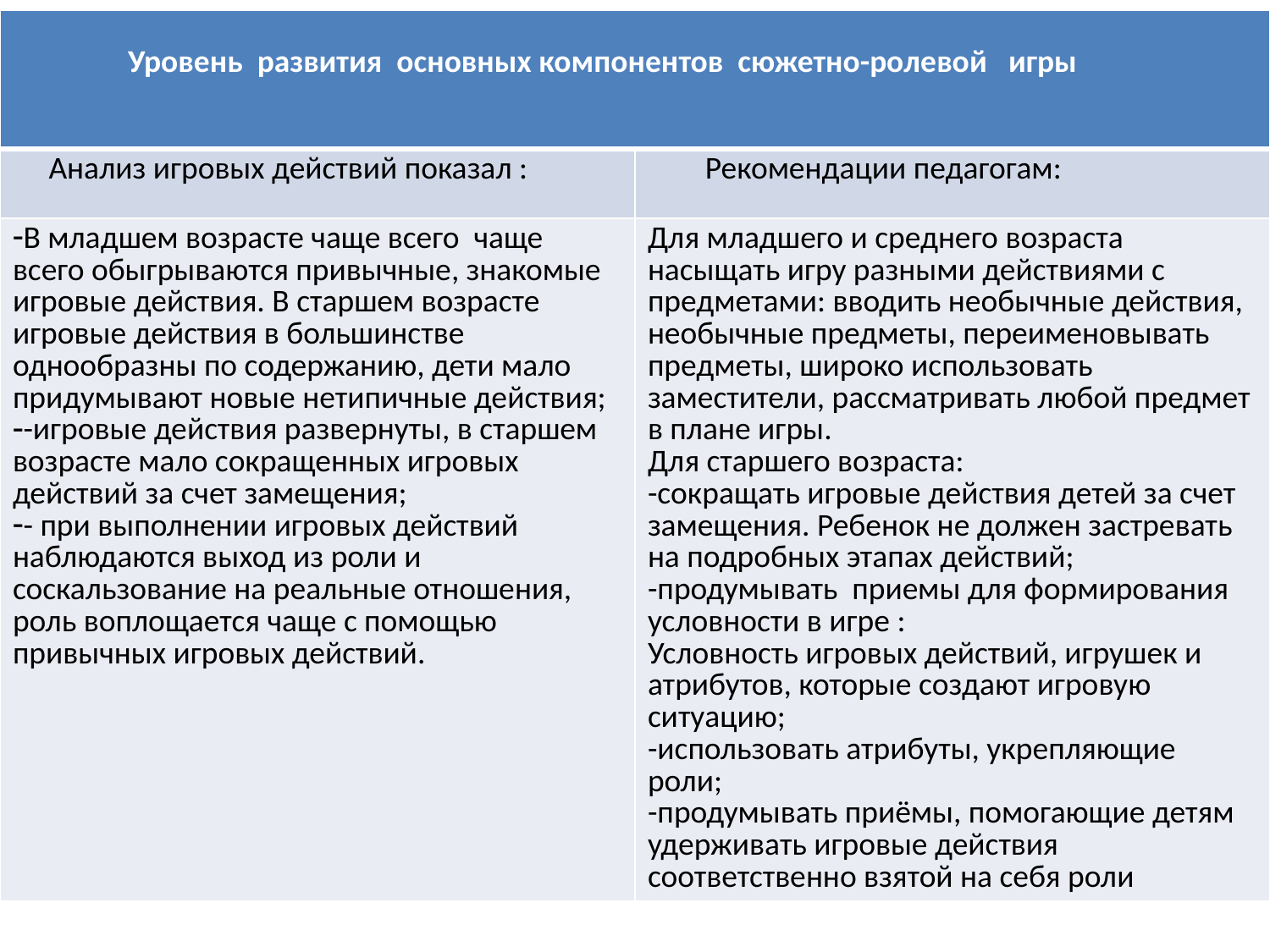

| Уровень развития основных компонентов сюжетно-ролевой игры |  |
| --- | --- |
| Анализ игровых действий показал : | Рекомендации педагогам: |
| В младшем возрасте чаще всего чаще всего обыгрываются привычные, знакомые игровые действия. В старшем возрасте игровые действия в большинстве однообразны по содержанию, дети мало придумывают новые нетипичные действия; -игровые действия развернуты, в старшем возрасте мало сокращенных игровых действий за счет замещения; - при выполнении игровых действий наблюдаются выход из роли и соскальзование на реальные отношения, роль воплощается чаще с помощью привычных игровых действий. | Для младшего и среднего возраста насыщать игру разными действиями с предметами: вводить необычные действия, необычные предметы, переименовывать предметы, широко использовать заместители, рассматривать любой предмет в плане игры. Для старшего возраста: -сокращать игровые действия детей за счет замещения. Ребенок не должен застревать на подробных этапах действий; -продумывать приемы для формирования условности в игре : Условность игровых действий, игрушек и атрибутов, которые создают игровую ситуацию; -использовать атрибуты, укрепляющие роли; -продумывать приёмы, помогающие детям удерживать игровые действия соответственно взятой на себя роли |
#